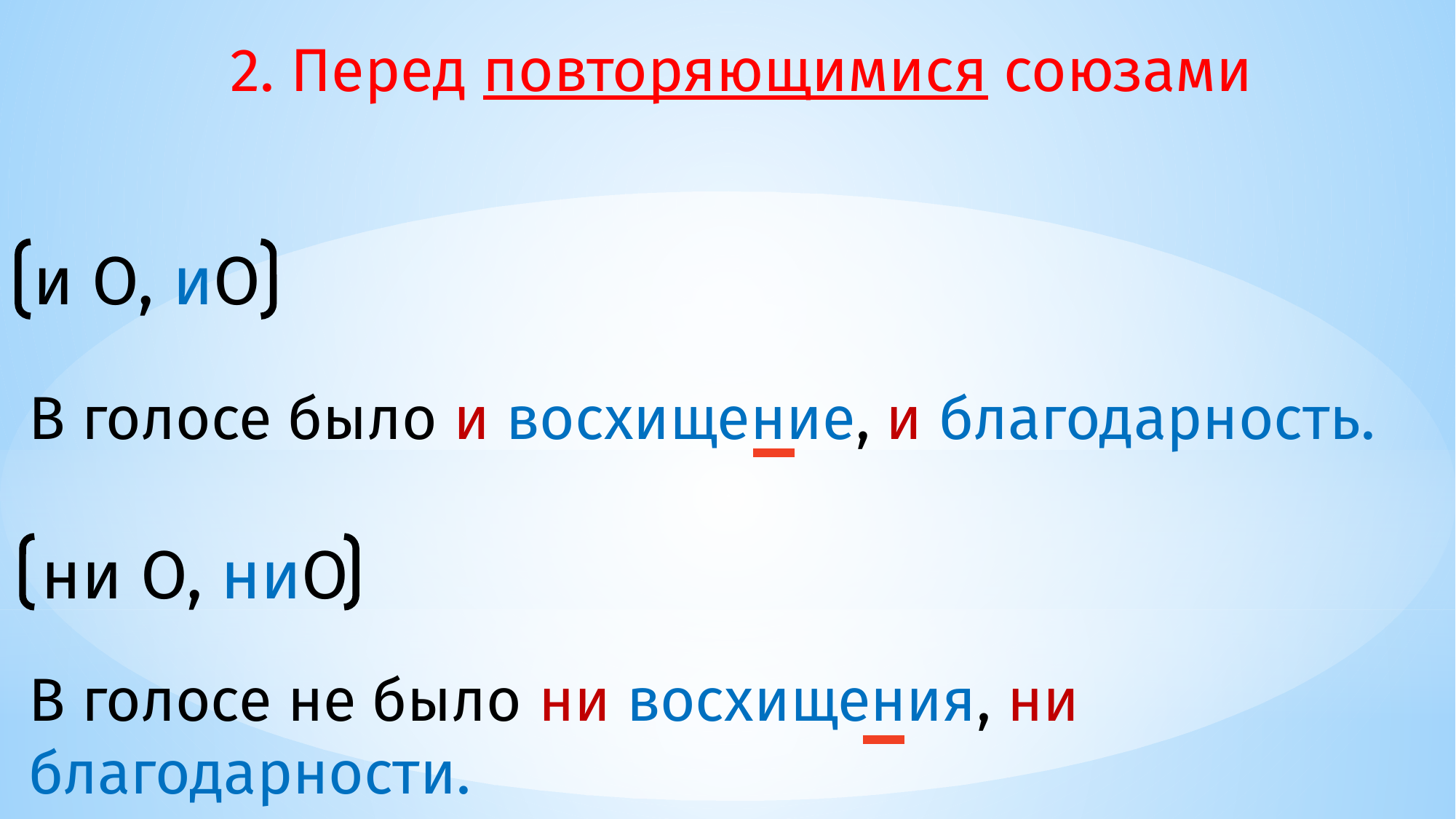

2. Перед повторяющимися союзами
и О, иО

В голосе было и восхищение, и благодарность.
ни О, ниО

В голосе не было ни восхищения, ни благодарности.